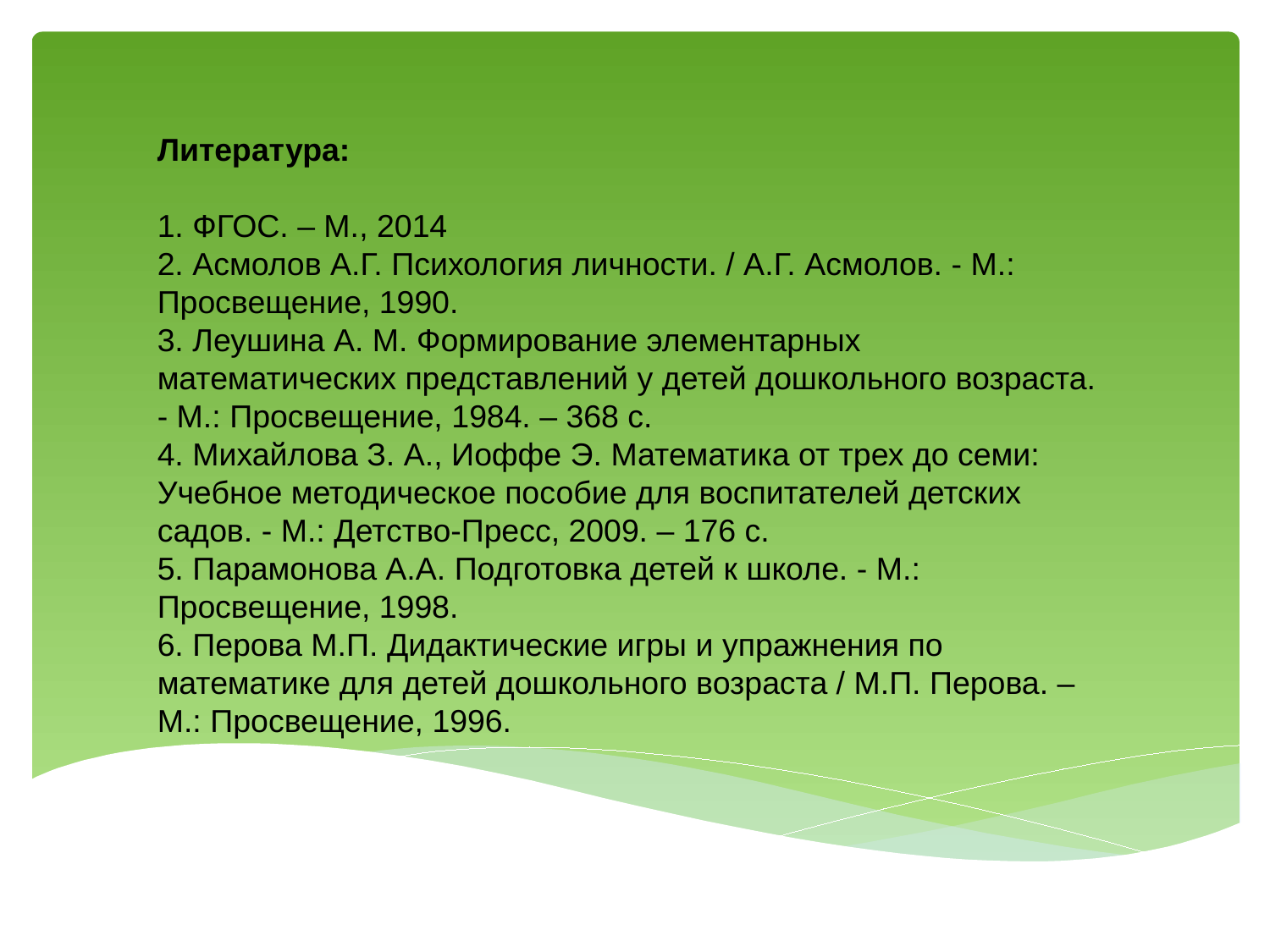

Литература:

1. ФГОС. – М., 2014
2. Асмолов А.Г. Психология личности. / А.Г. Асмолов. - М.: Просвещение, 1990.
3. Леушина А. М. Формирование элементарных математических представлений у детей дошкольного возраста. - М.: Просвещение, 1984. – 368 с.
4. Михайлова З. А., Иоффе Э. Математика от трех до семи: Учебное методическое пособие для воспитателей детских садов. - М.: Детство-Пресс, 2009. – 176 с.
5. Парамонова А.А. Подготовка детей к школе. - М.: Просвещение, 1998.
6. Перова М.П. Дидактические игры и упражнения по математике для детей дошкольного возраста / М.П. Перова. – М.: Просвещение, 1996.